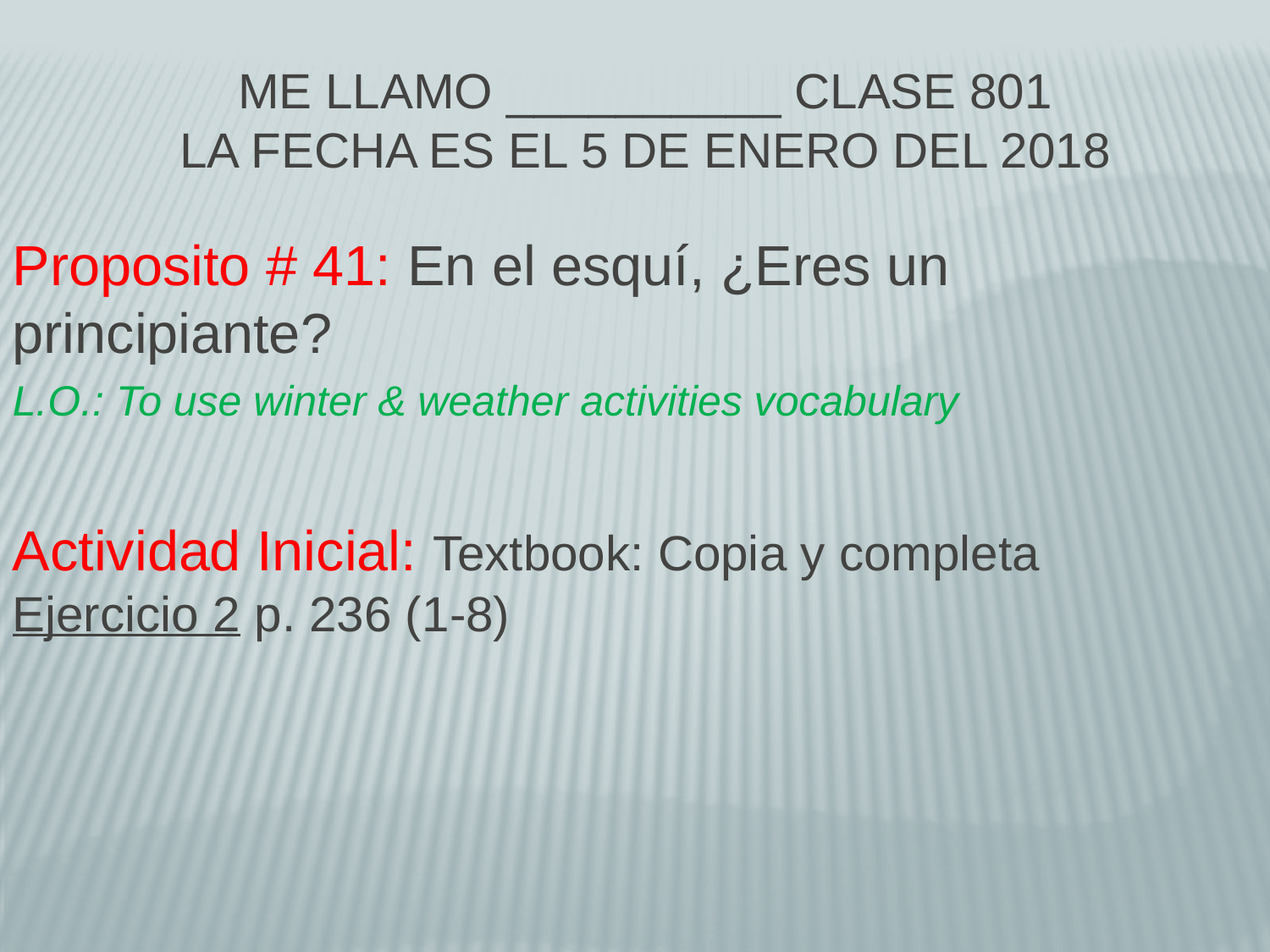

Me llamo __________ Clase 801
la fecha es el 5 de ENERO del 2018

Proposito # 41: En el esquí, ¿Eres un principiante?
L.O.: To use winter & weather activities vocabulary

Actividad Inicial: Textbook: Copia y completa Ejercicio 2 p. 236 (1-8)